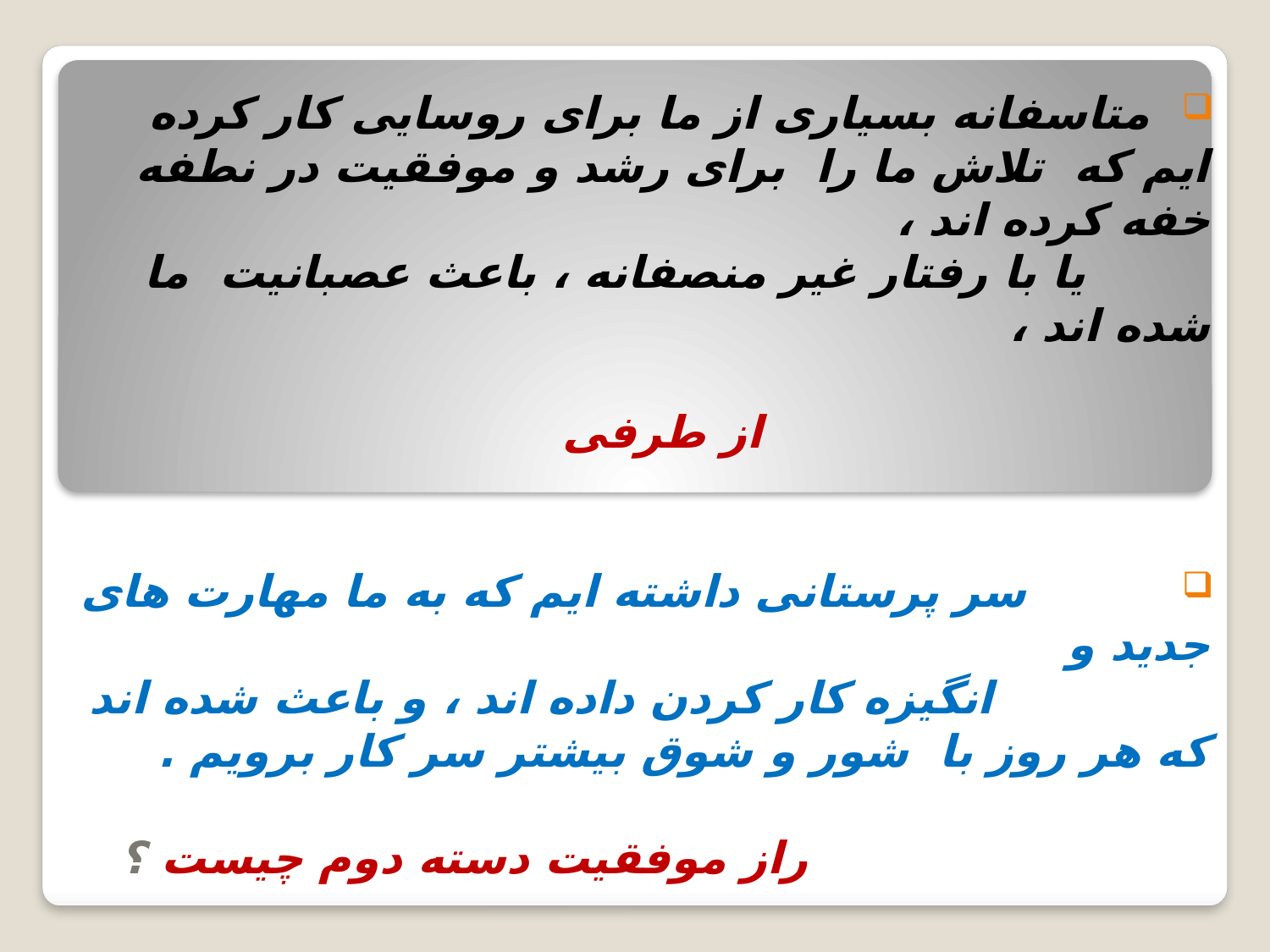

#
  متاسفانه بسیاری از ما برای روسایی کار کرده ایم که  تلاش ما را  برای رشد و موفقیت در نطفه خفه کرده اند ،
        یا با رفتار غیر منصفانه ، باعث عصبانیت  ما شده اند ،

                             از طرفی

          سر پرستانی داشته ایم که به ما مهارت های جدید و
              انگیزه کار کردن داده اند ، و باعث شده اند که هر روز با  شور و شوق بیشتر سر کار برویم .

                          راز موفقیت دسته دوم چیست ؟